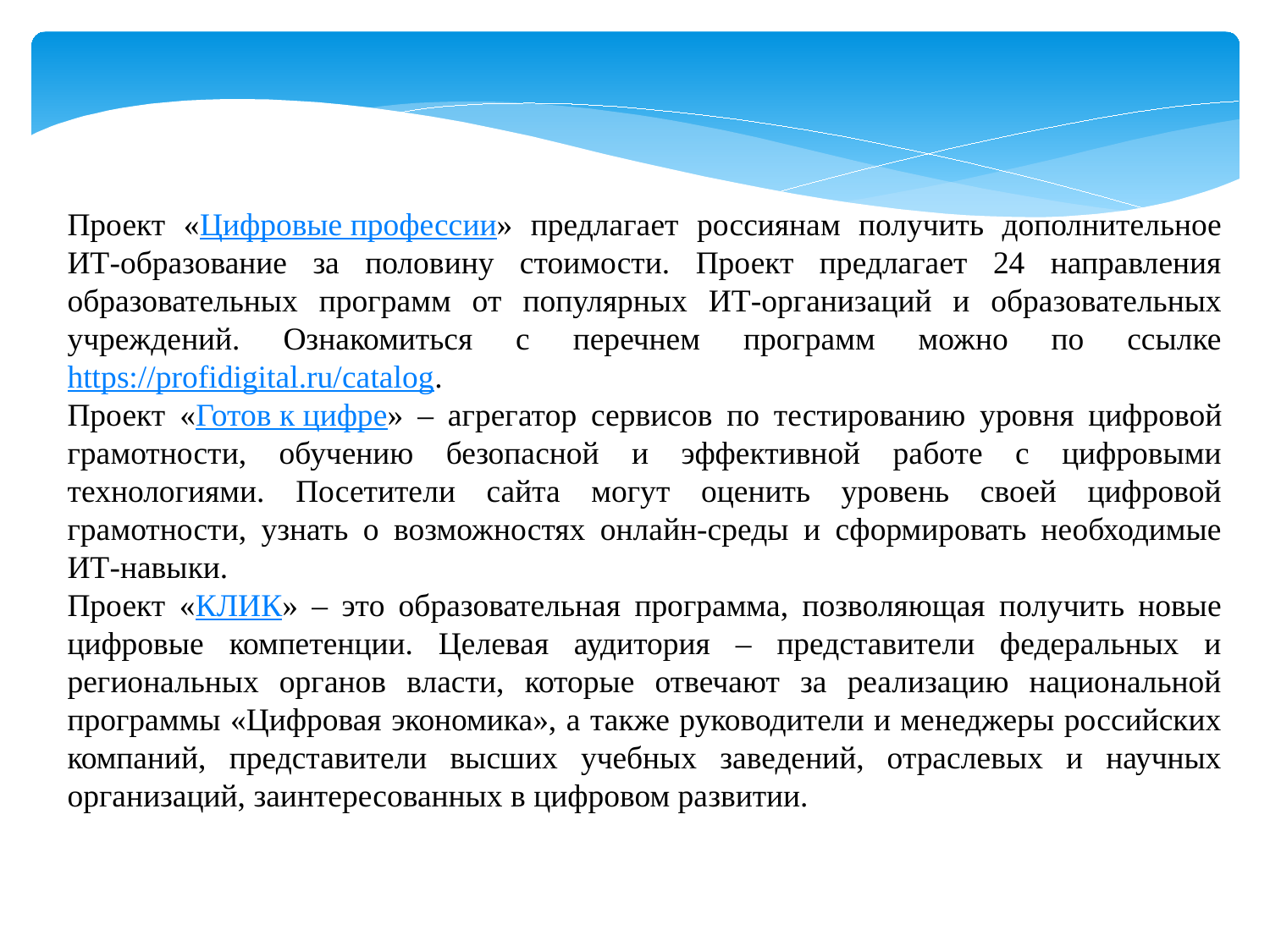

Проект «Цифровые профессии» предлагает россиянам получить дополнительное ИТ-образование за половину стоимости. Проект предлагает 24 направления образовательных программ от популярных ИТ-организаций и образовательных учреждений. Ознакомиться с перечнем программ можно по ссылке https://profidigital.ru/catalog.
Проект «Готов к цифре» – агрегатор сервисов по тестированию уровня цифровой грамотности, обучению безопасной и эффективной работе с цифровыми технологиями. Посетители сайта могут оценить уровень своей цифровой грамотности, узнать о возможностях онлайн-среды и сформировать необходимые ИТ-навыки.
Проект «КЛИК» – это образовательная программа, позволяющая получить новые цифровые компетенции. Целевая аудитория – представители федеральных и региональных органов власти, которые отвечают за реализацию национальной программы «Цифровая экономика», а также руководители и менеджеры российских компаний, представители высших учебных заведений, отраслевых и научных организаций, заинтересованных в цифровом развитии.